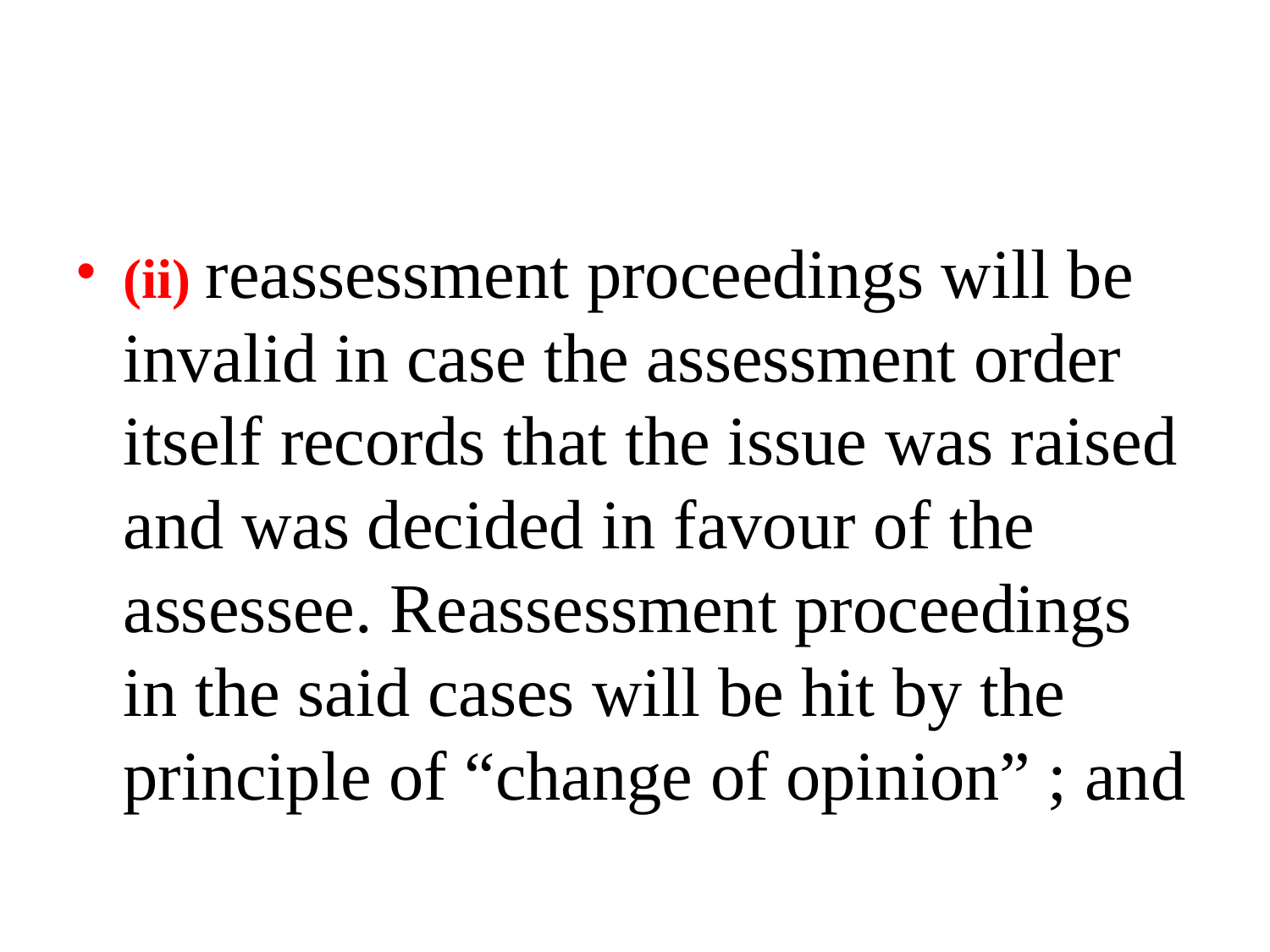

#
(ii) reassessment proceedings will be invalid in case the assessment order itself records that the issue was raised and was decided in favour of the assessee. Reassessment proceedings in the said cases will be hit by the principle of “change of opinion” ; and